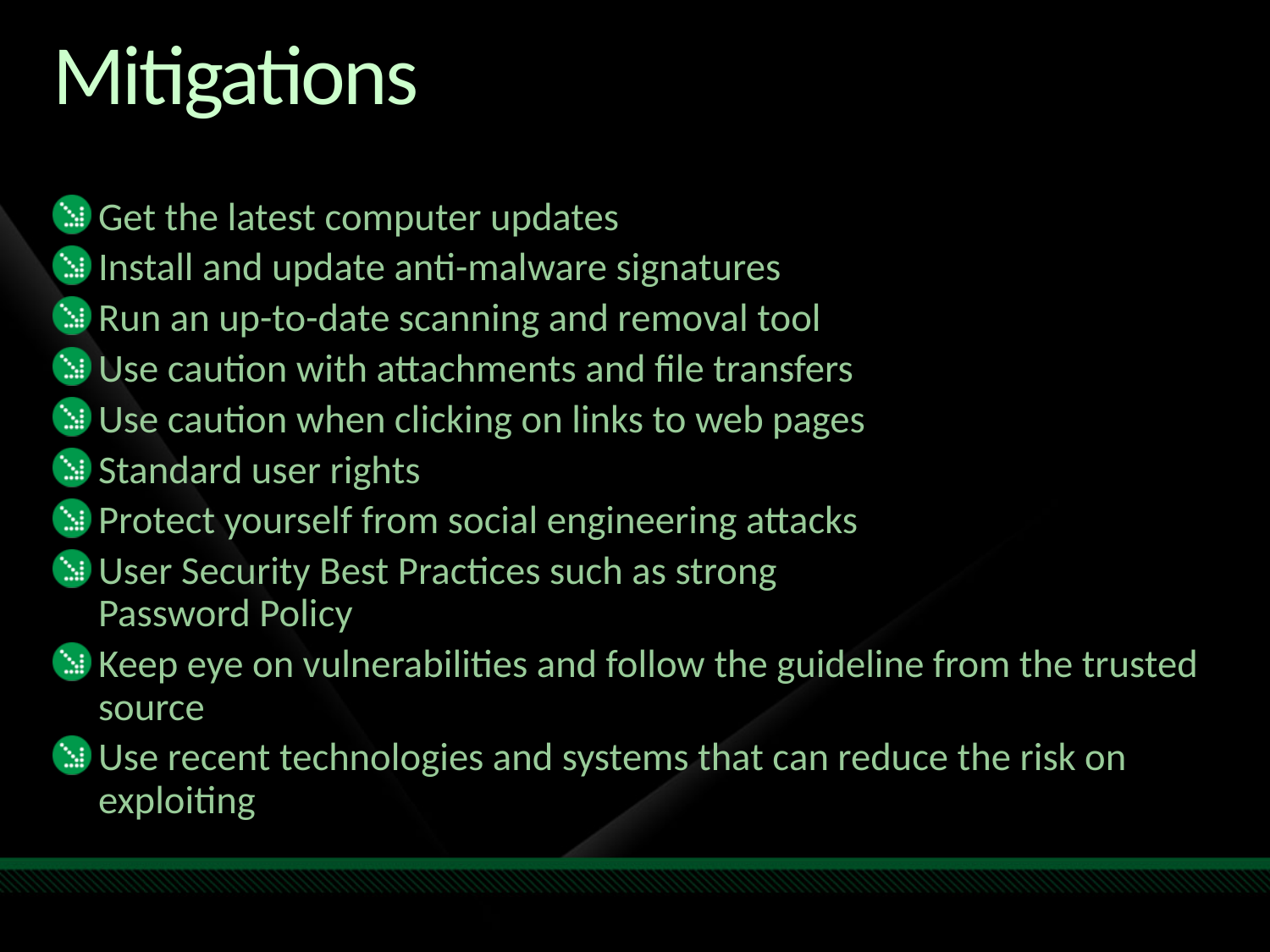

# Mitigations
Get the latest computer updates
Install and update anti-malware signatures
Run an up-to-date scanning and removal tool
Use caution with attachments and file transfers
Use caution when clicking on links to web pages
Standard user rights
Protect yourself from social engineering attacks
User Security Best Practices such as strong
Password Policy
Keep eye on vulnerabilities and follow the guideline from the trusted source
Use recent technologies and systems that can reduce the risk on exploiting